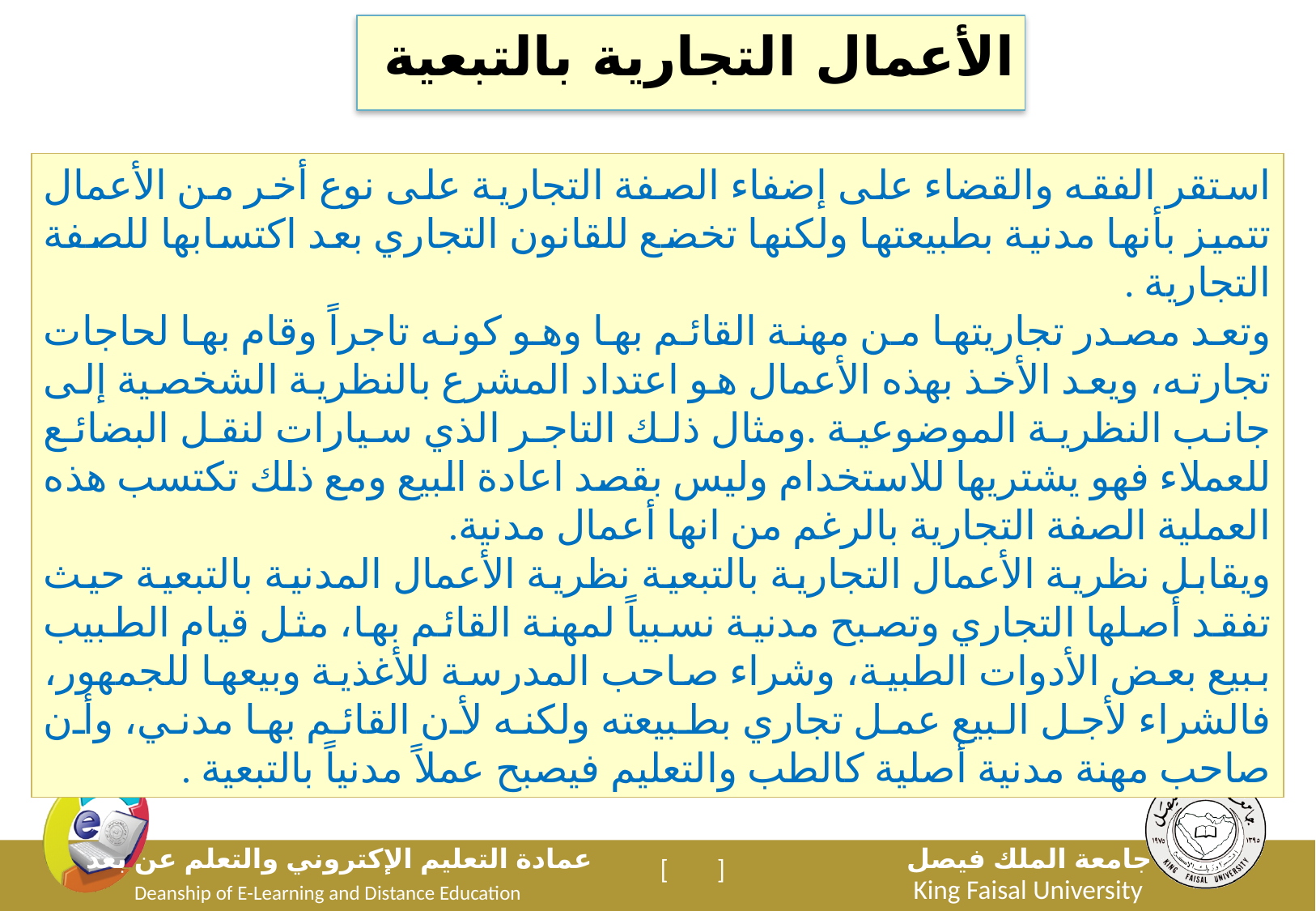

الأعمال التجارية بالتبعية
استقر الفقه والقضاء على إضفاء الصفة التجارية على نوع أخر من الأعمال تتميز بأنها مدنية بطبيعتها ولكنها تخضع للقانون التجاري بعد اكتسابها للصفة التجارية .
وتعد مصدر تجاريتها من مهنة القائم بها وهو كونه تاجراً وقام بها لحاجات تجارته، ويعد الأخذ بهذه الأعمال هو اعتداد المشرع بالنظرية الشخصية إلى جانب النظرية الموضوعية .ومثال ذلك التاجر الذي سيارات لنقل البضائع للعملاء فهو يشتريها للاستخدام وليس بقصد اعادة البيع ومع ذلك تكتسب هذه العملية الصفة التجارية بالرغم من انها أعمال مدنية.
ويقابل نظرية الأعمال التجارية بالتبعية نظرية الأعمال المدنية بالتبعية حيث تفقد أصلها التجاري وتصبح مدنية نسبياً لمهنة القائم بها، مثل قيام الطبيب ببيع بعض الأدوات الطبية، وشراء صاحب المدرسة للأغذية وبيعها للجمهور، فالشراء لأجل البيع عمل تجاري بطبيعته ولكنه لأن القائم بها مدني، وأن صاحب مهنة مدنية أصلية كالطب والتعليم فيصبح عملاً مدنياً بالتبعية .